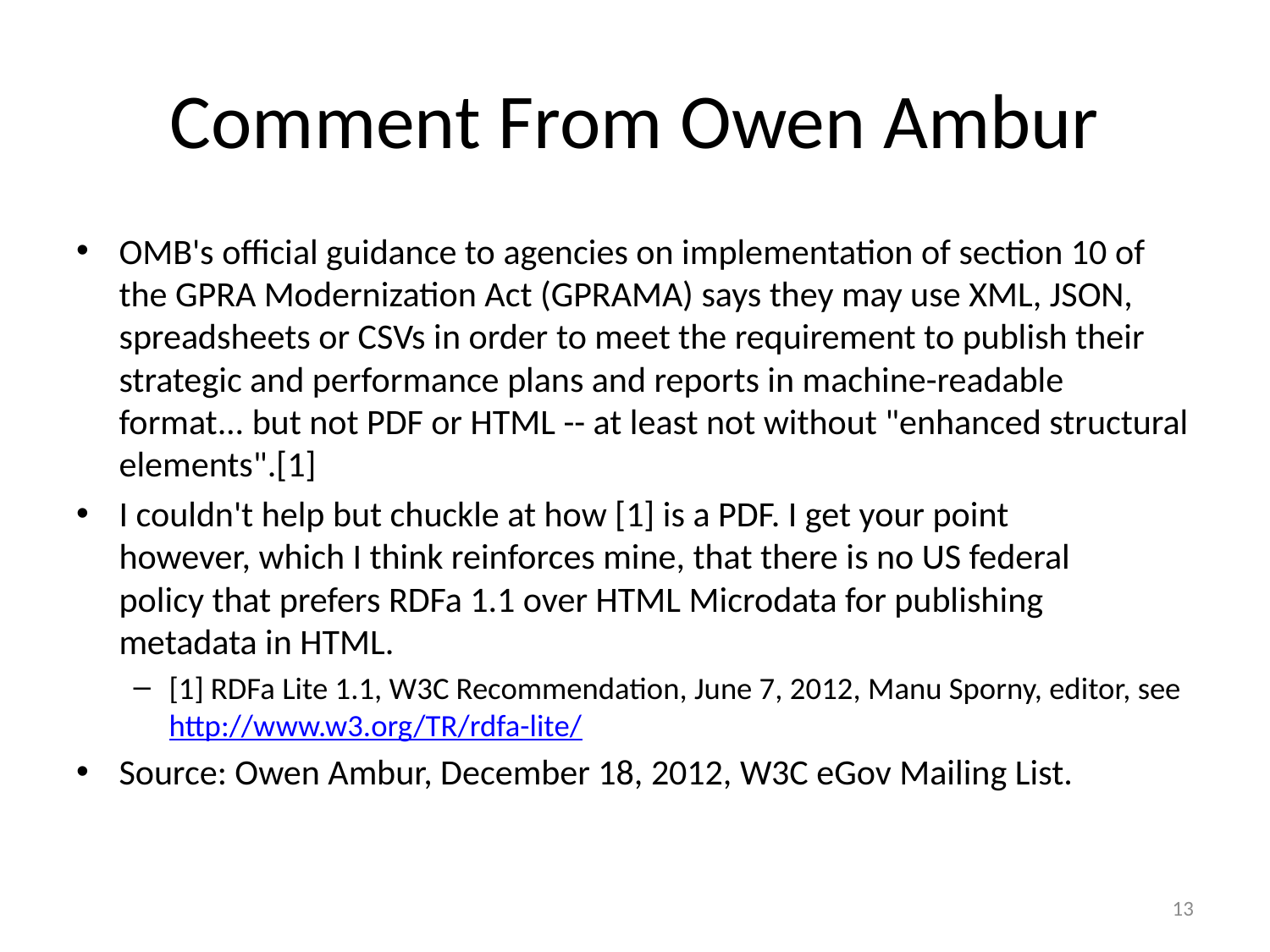

# Comment From Owen Ambur
OMB's official guidance to agencies on implementation of section 10 of the GPRA Modernization Act (GPRAMA) says they may use XML, JSON, spreadsheets or CSVs in order to meet the requirement to publish their strategic and performance plans and reports in machine-readable format... but not PDF or HTML -- at least not without "enhanced structural elements".[1]
I couldn't help but chuckle at how [1] is a PDF. I get your point
however, which I think reinforces mine, that there is no US federal
policy that prefers RDFa 1.1 over HTML Microdata for publishing
metadata in HTML.
[1] RDFa Lite 1.1, W3C Recommendation, June 7, 2012, Manu Sporny, editor, see http://www.w3.org/TR/rdfa-lite/
Source: Owen Ambur, December 18, 2012, W3C eGov Mailing List.
13